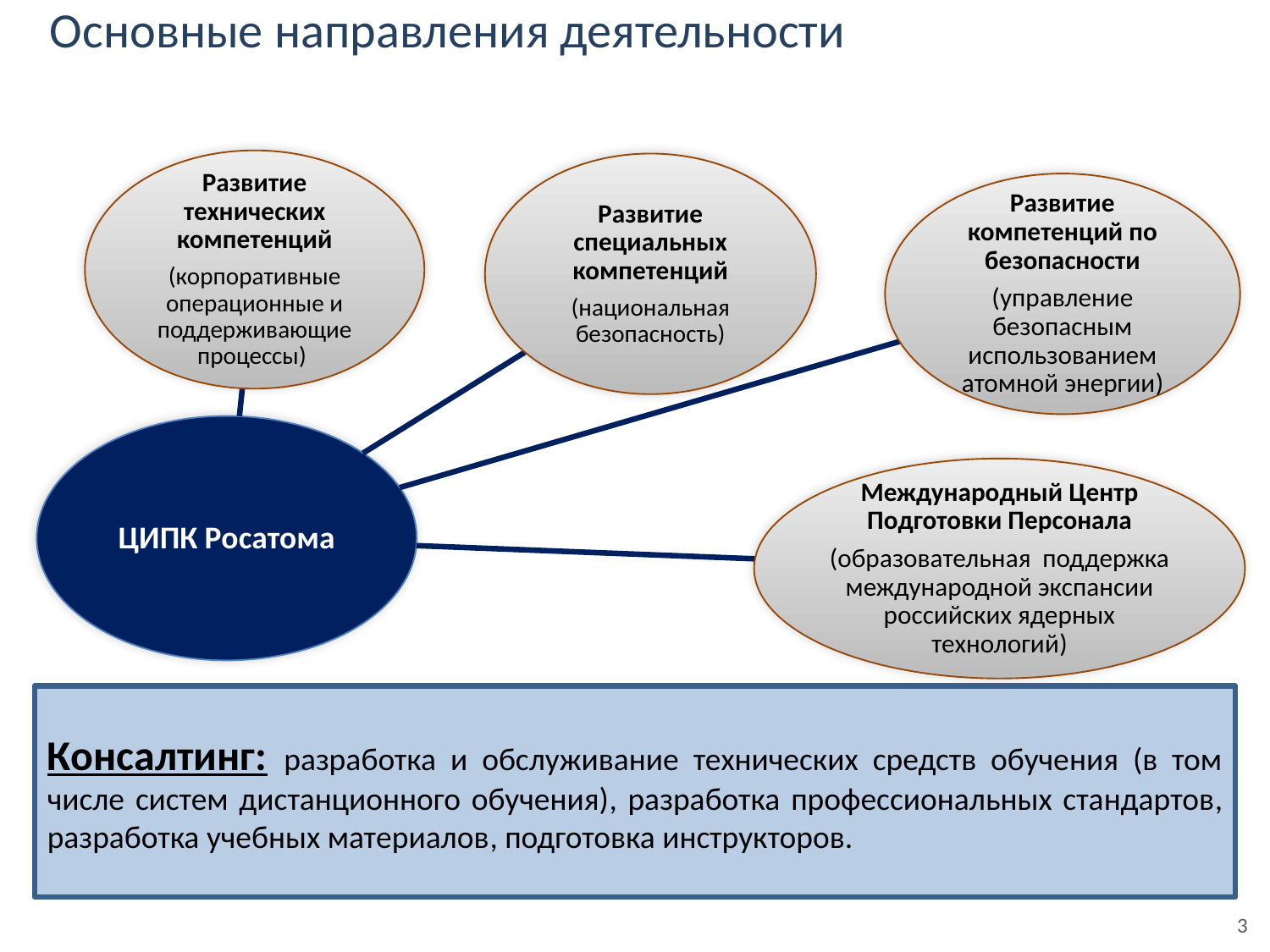

# Основные направления деятельности
ЦИПК Росатома

Развитие технических компетенций
(корпоративные операционные и поддерживающие процессы)

Развитие компетенций по безопасности
(управление безопасным использованием атомной энергии)

Международный Центр Подготовки Персонала
(образовательная  поддержка международной экспансии российских ядерных технологий)

Развитие специальных компетенций
(национальная безопасность)
Консалтинг: разработка и обслуживание технических средств обучения (в том числе систем дистанционного обучения), разработка профессиональных стандартов, разработка учебных материалов, подготовка инструкторов.
3
© НОУ ДПО «ЦИПК Росатома»